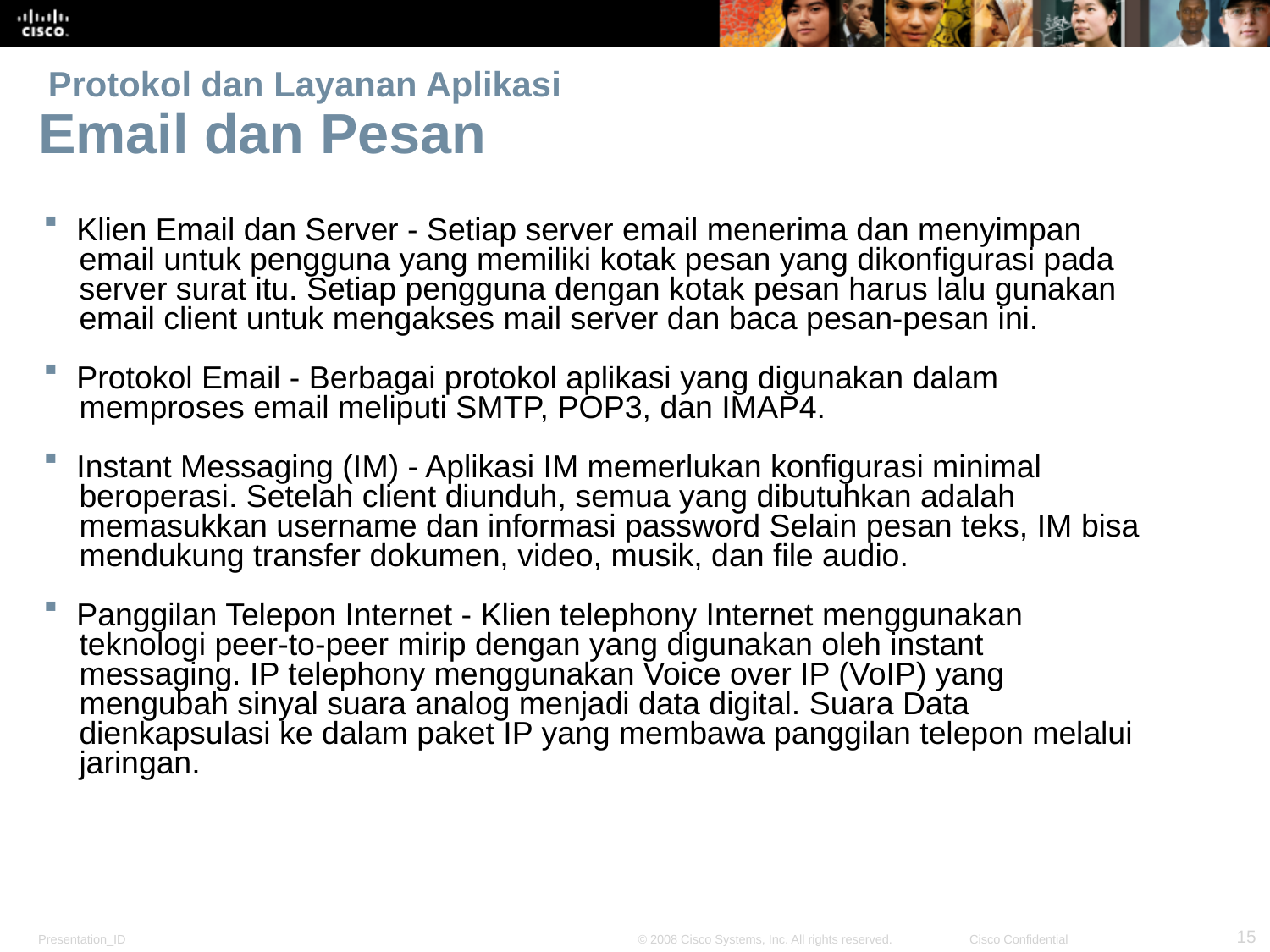

# Protokol dan Layanan Aplikasi Email dan Pesan

Klien Email dan Server - Setiap server email menerima dan menyimpan
    email untuk pengguna yang memiliki kotak pesan yang dikonfigurasi pada
    server surat itu. Setiap pengguna dengan kotak pesan harus lalu gunakan
    email client untuk mengakses mail server dan baca pesan-pesan ini.

Protokol Email - Berbagai protokol aplikasi yang digunakan dalam
    memproses email meliputi SMTP, POP3, dan IMAP4.

Instant Messaging (IM) - Aplikasi IM memerlukan konfigurasi minimal
    beroperasi. Setelah client diunduh, semua yang dibutuhkan adalah
    memasukkan username dan informasi password Selain pesan teks, IM bisa
    mendukung transfer dokumen, video, musik, dan file audio.

Panggilan Telepon Internet - Klien telephony Internet menggunakan
    teknologi peer-to-peer mirip dengan yang digunakan oleh instant
    messaging. IP telephony menggunakan Voice over IP (VoIP) yang
    mengubah sinyal suara analog menjadi data digital. Suara Data
    dienkapsulasi ke dalam paket IP yang membawa panggilan telepon melalui
    jaringan.